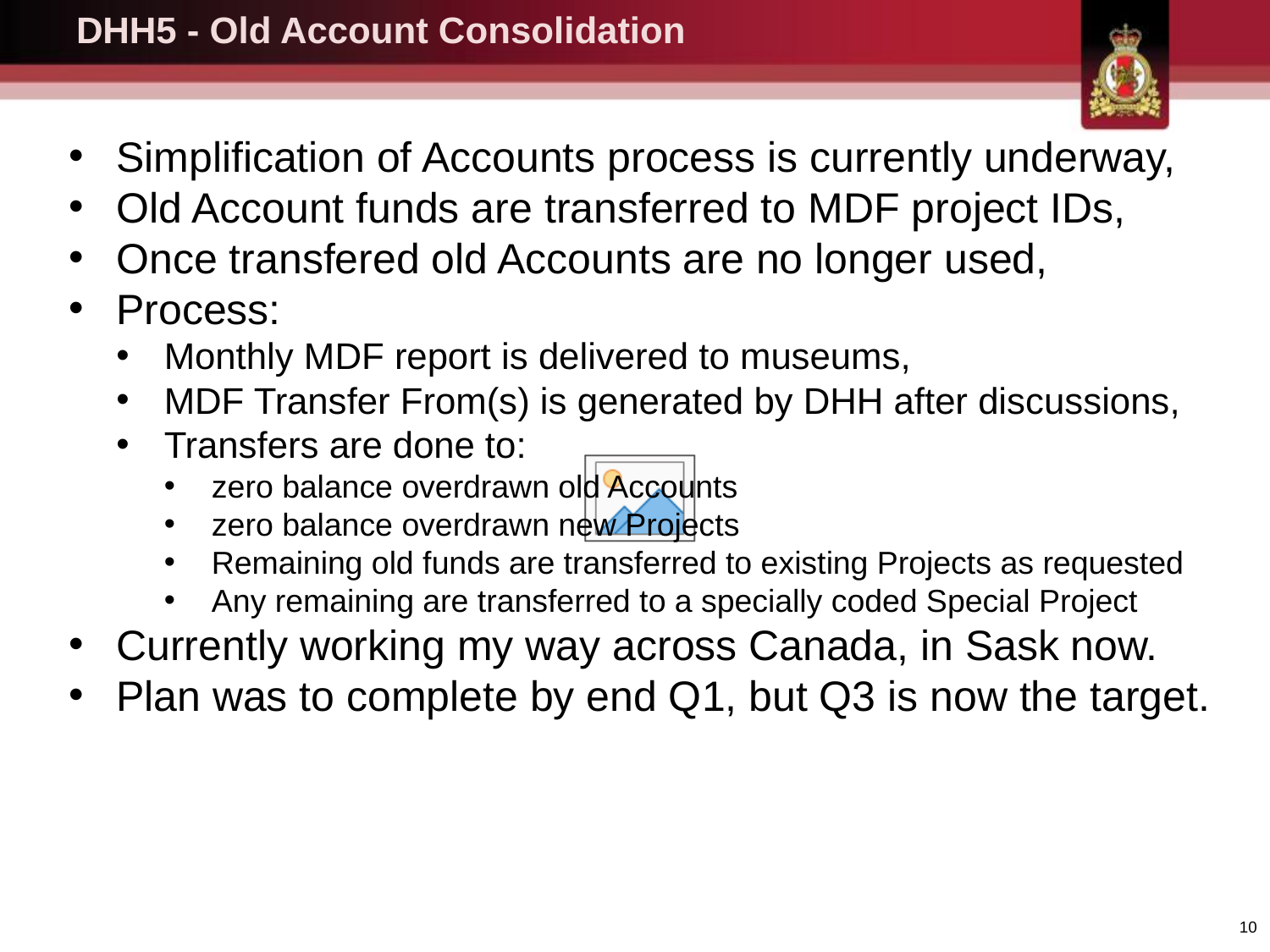

# DHH5 - Old Account Consolidation
Simplification of Accounts process is currently underway,
Old Account funds are transferred to MDF project IDs,
Once transfered old Accounts are no longer used,
Process:
Monthly MDF report is delivered to museums,
MDF Transfer From(s) is generated by DHH after discussions,
Transfers are done to:
zero balance overdrawn old Accounts
zero balance overdrawn new Projects
Remaining old funds are transferred to existing Projects as requested
Any remaining are transferred to a specially coded Special Project
Currently working my way across Canada, in Sask now.
Plan was to complete by end Q1, but Q3 is now the target.

10